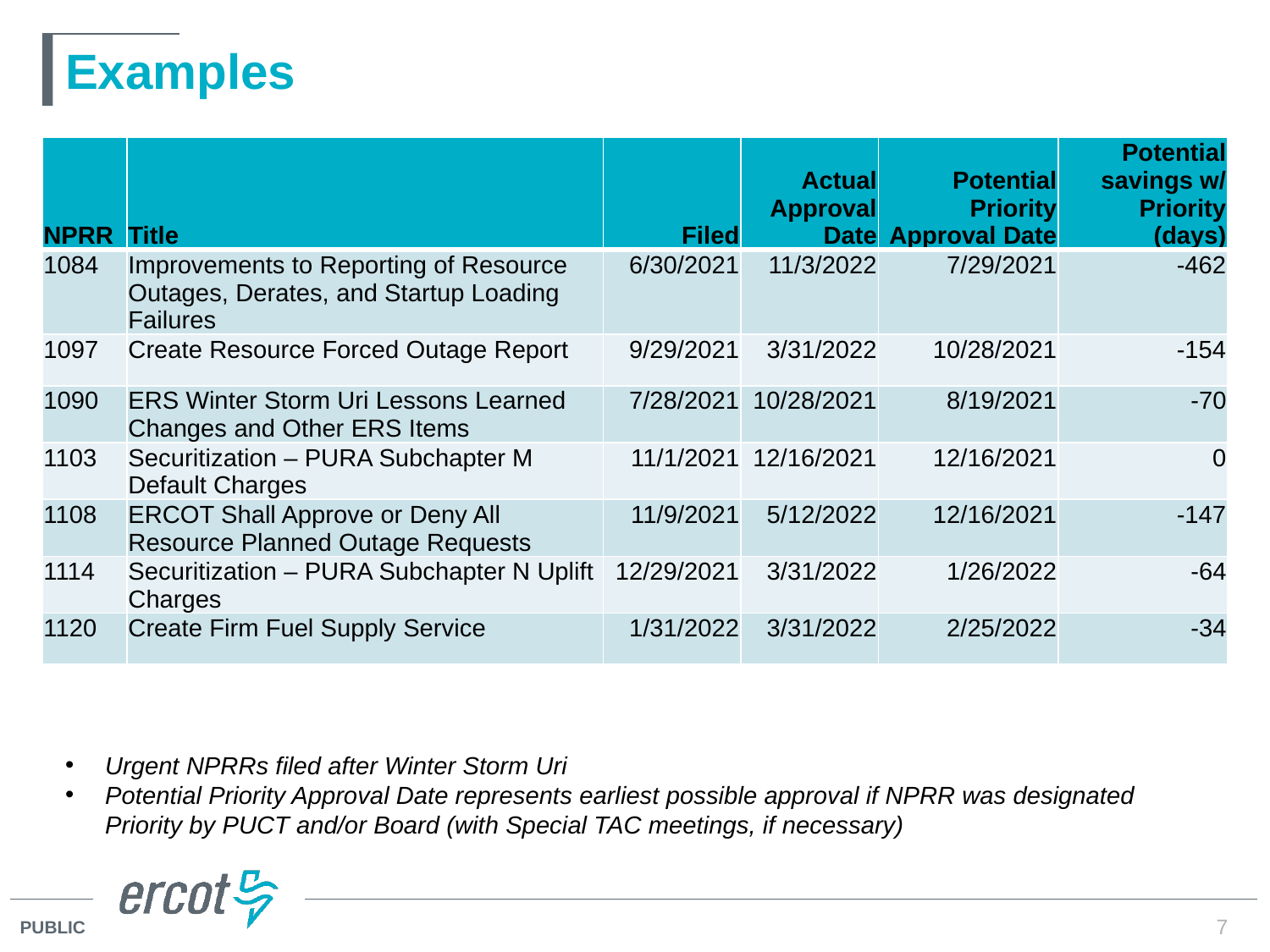

# Examples
| NPRR | Title | Filed | Actual Approval Date | Potential Priority Approval Date | Potential savings w/ Priority (days) |
| --- | --- | --- | --- | --- | --- |
| 1084 | Improvements to Reporting of Resource Outages, Derates, and Startup Loading Failures | 6/30/2021 | 11/3/2022 | 7/29/2021 | -462 |
| 1097 | Create Resource Forced Outage Report | 9/29/2021 | 3/31/2022 | 10/28/2021 | -154 |
| 1090 | ERS Winter Storm Uri Lessons Learned Changes and Other ERS Items | 7/28/2021 | 10/28/2021 | 8/19/2021 | -70 |
| 1103 | Securitization – PURA Subchapter M Default Charges | 11/1/2021 | 12/16/2021 | 12/16/2021 | 0 |
| 1108 | ERCOT Shall Approve or Deny All Resource Planned Outage Requests | 11/9/2021 | 5/12/2022 | 12/16/2021 | -147 |
| 1114 | Securitization – PURA Subchapter N Uplift Charges | 12/29/2021 | 3/31/2022 | 1/26/2022 | -64 |
| 1120 | Create Firm Fuel Supply Service | 1/31/2022 | 3/31/2022 | 2/25/2022 | -34 |
Urgent NPRRs filed after Winter Storm Uri
Potential Priority Approval Date represents earliest possible approval if NPRR was designated Priority by PUCT and/or Board (with Special TAC meetings, if necessary)
7